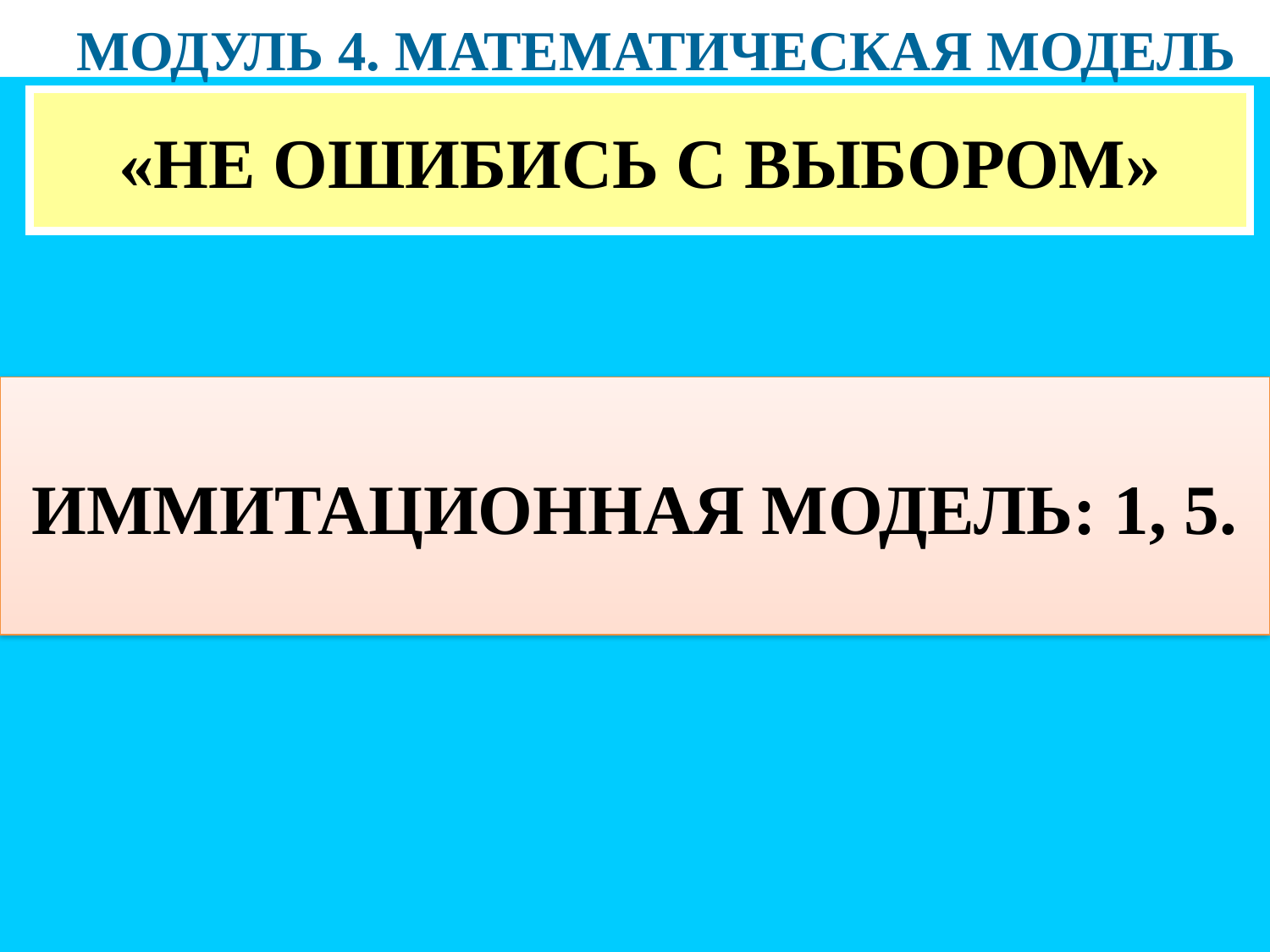

МОДУЛЬ 4. МАТЕМАТИЧЕСКАЯ МОДЕЛЬ

«НЕ ОШИБИСЬ С ВЫБОРОМ»
ИММИТАЦИОННАЯ МОДЕЛЬ: 1, 5.